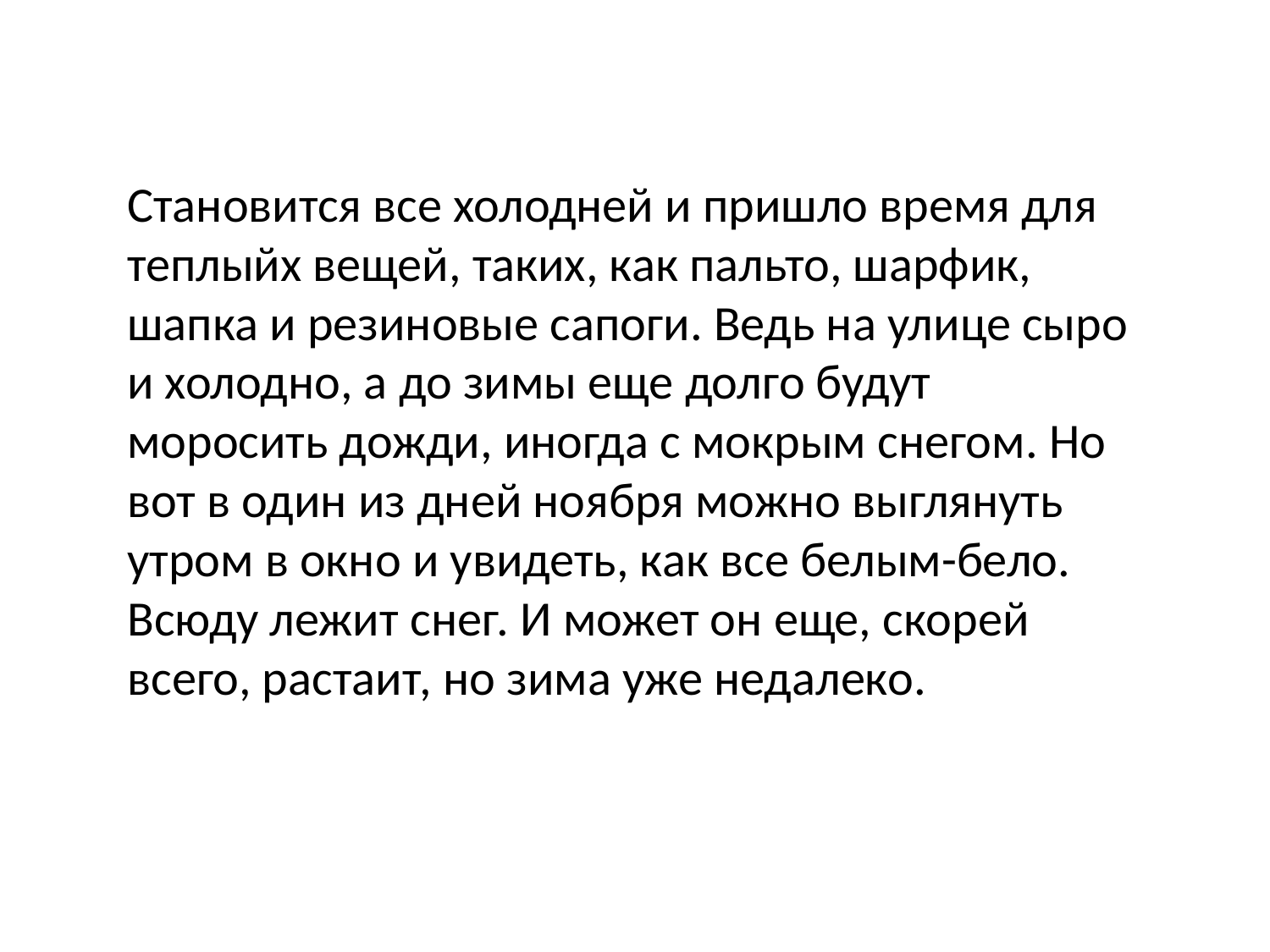

Становится все холодней и пришло время для теплыйх вещей, таких, как пальто, шарфик, шапка и резиновые сапоги. Ведь на улице сыро и холодно, а до зимы еще долго будут моросить дожди, иногда с мокрым снегом. Но вот в один из дней ноября можно выглянуть утром в окно и увидеть, как все белым-бело. Всюду лежит снег. И может он еще, скорей всего, растаит, но зима уже недалеко.